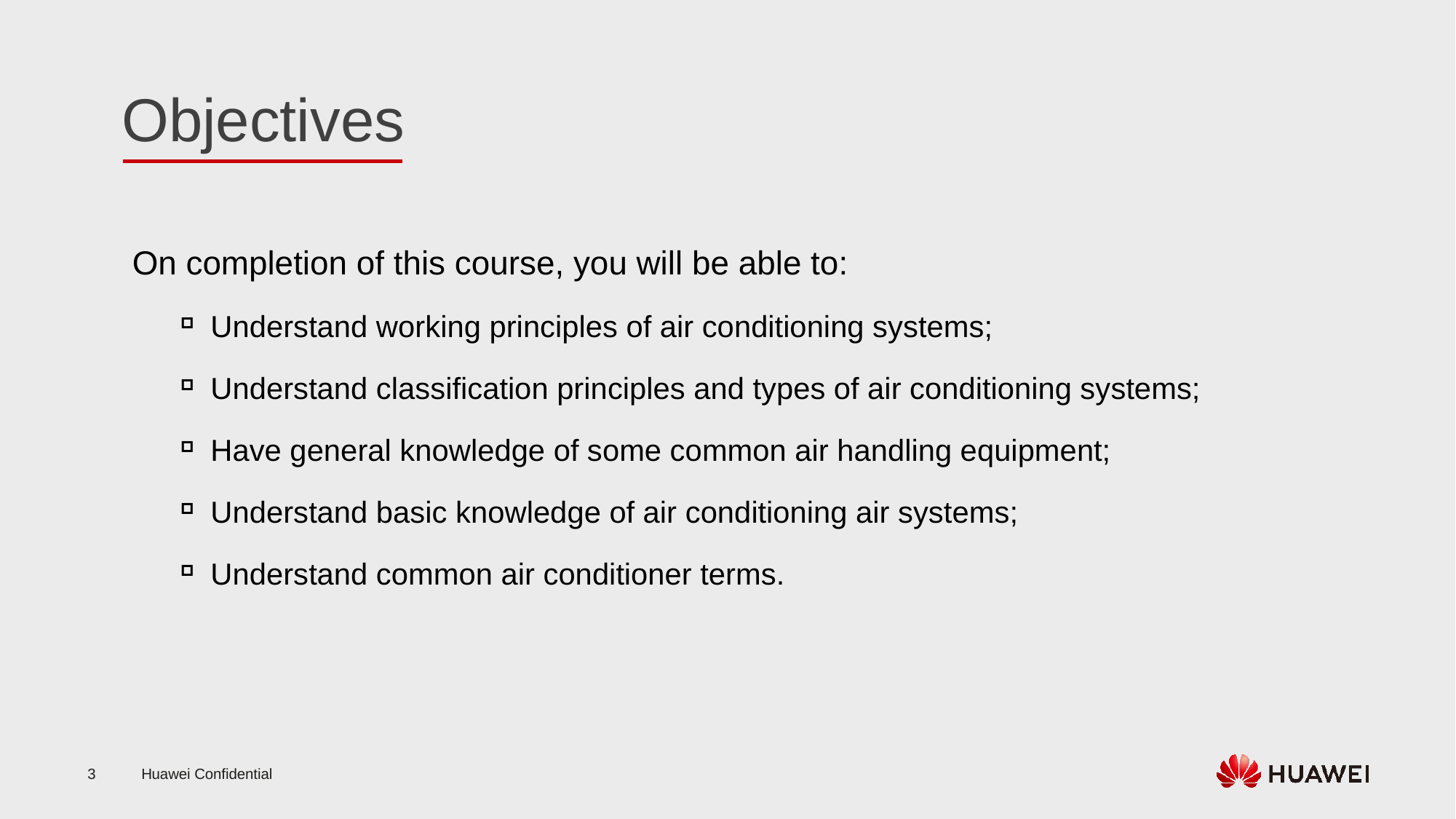

On completion of this course, you will be able to:
Understand working principles of air conditioning systems;
Understand classification principles and types of air conditioning systems;
Have general knowledge of some common air handling equipment;
Understand basic knowledge of air conditioning air systems;
Understand common air conditioner terms.